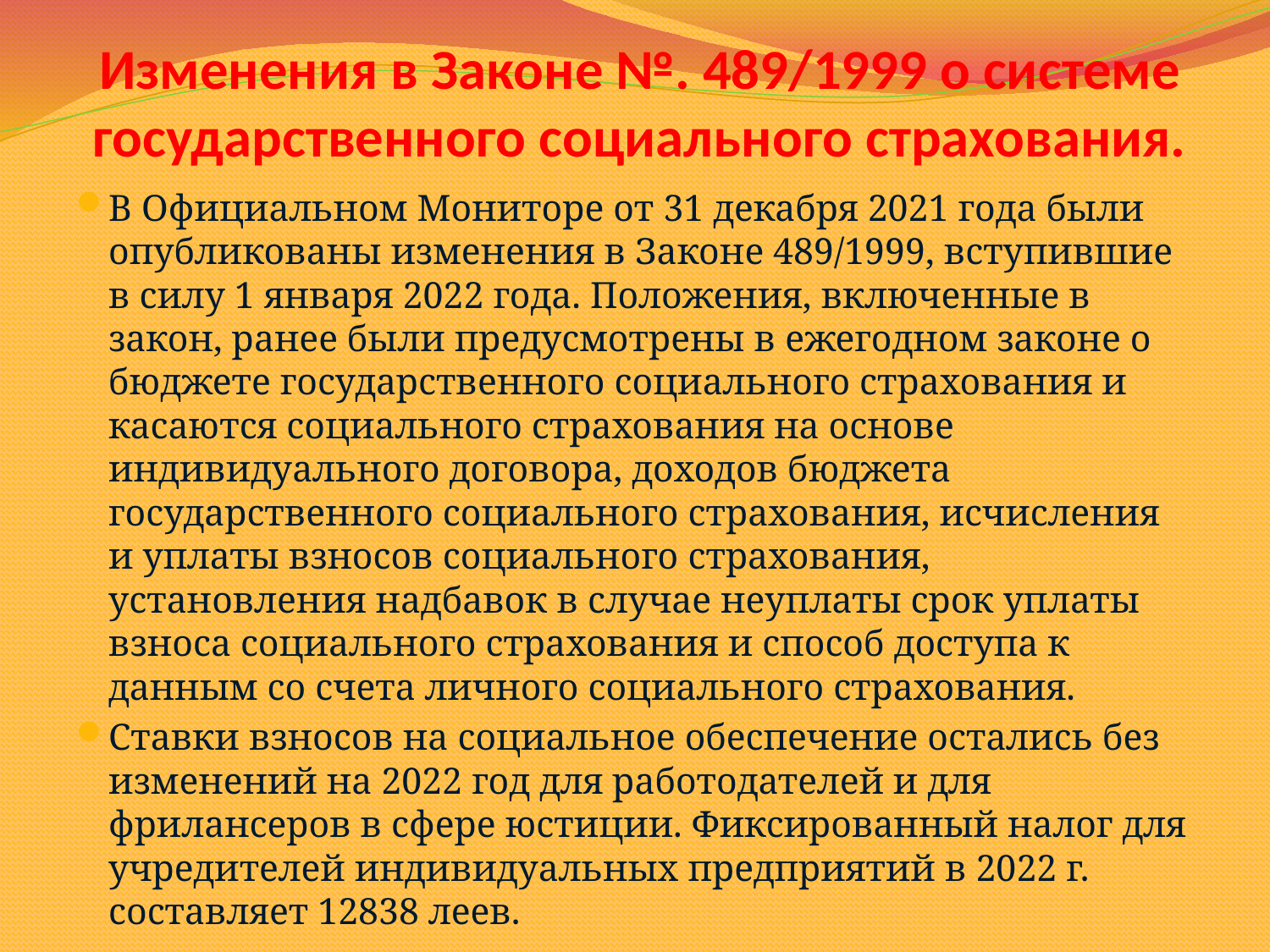

# Изменения в Законе №. 489/1999 о системе государственного социального страхования.
В Официальном Мониторе от 31 декабря 2021 года были опубликованы изменения в Законе 489/1999, вступившие в силу 1 января 2022 года. Положения, включенные в закон, ранее были предусмотрены в ежегодном законе о бюджете государственного социального страхования и касаются социального страхования на основе индивидуального договора, доходов бюджета государственного социального страхования, исчисления и уплаты взносов социального страхования, установления надбавок в случае неуплаты срок уплаты взноса социального страхования и способ доступа к данным со счета личного социального страхования.
Ставки взносов на социальное обеспечение остались без изменений на 2022 год для работодателей и для фрилансеров в сфере юстиции. Фиксированный налог для учредителей индивидуальных предприятий в 2022 г. составляет 12838 леев.